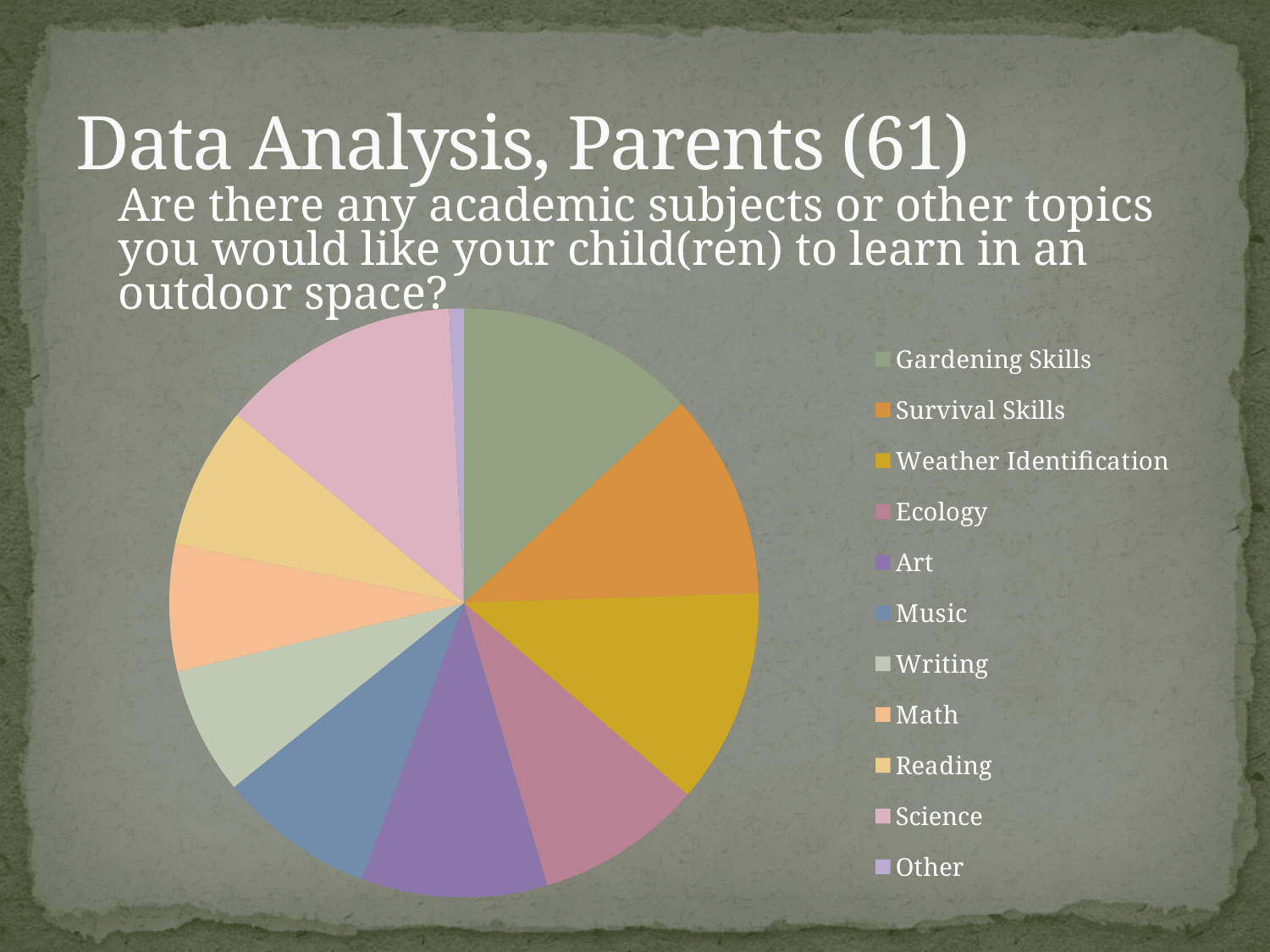

# Data Analysis, Parents (61)
Are there any academic subjects or other topics you would like your child(ren) to learn in an outdoor space?

### Chart

| Category |  |
|---|---|
| Gardening Skills | 49.0 |
| Survival Skills | 42.0 |
| Weather Identification | 44.0 |
| Ecology | 34.0 |
| Art | 38.0 |
| Music | 32.0 |
| Writing | 26.0 |
| Math  | 26.0 |
| Reading | 29.0 |
| Science | 49.0 |
| Other | 3.0 |